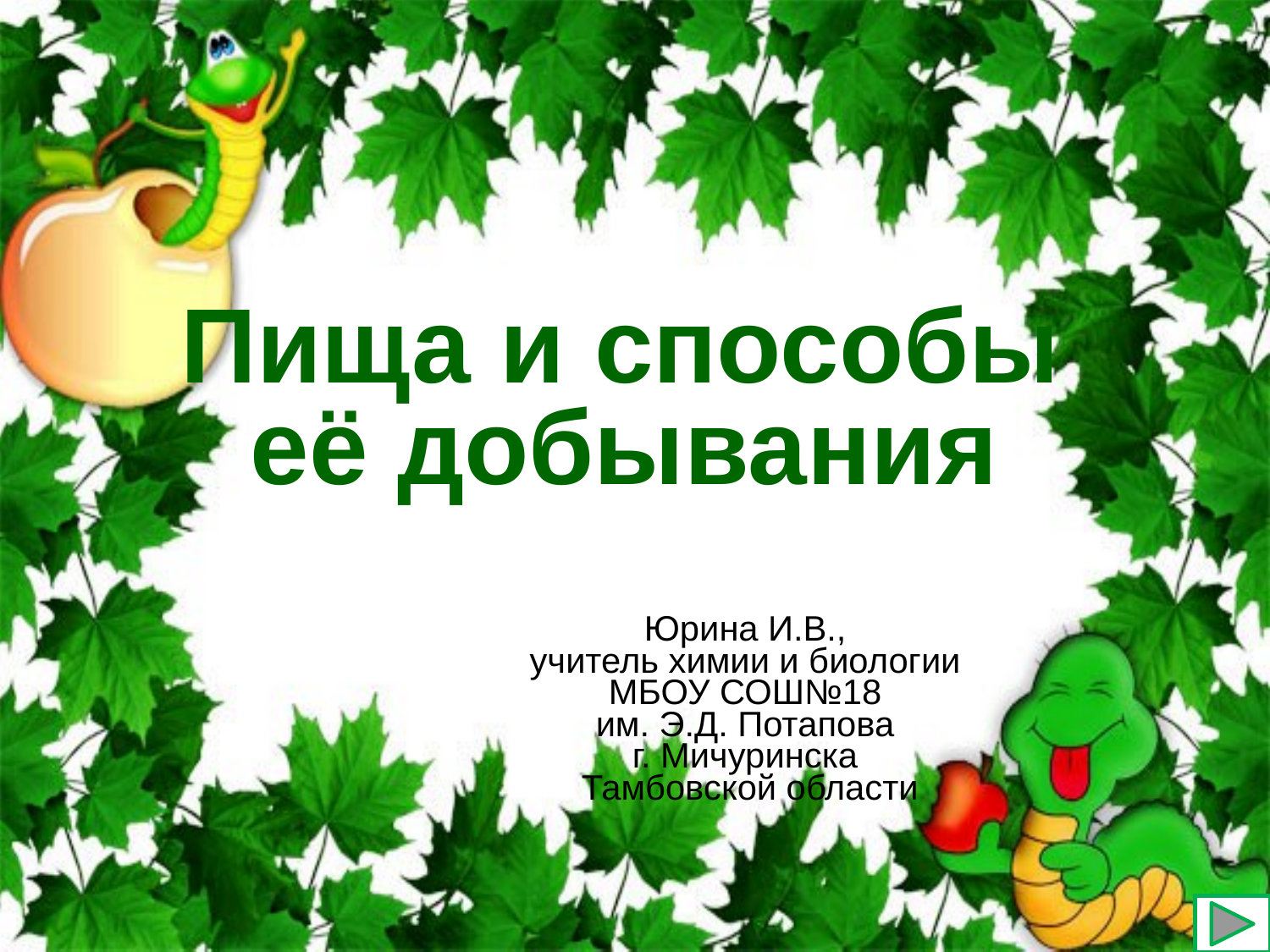

# Пища и способы её добывания
Юрина И.В.,
учитель химии и биологии
МБОУ СОШ№18
им. Э.Д. Потапова
г. Мичуринска
Тамбовской области